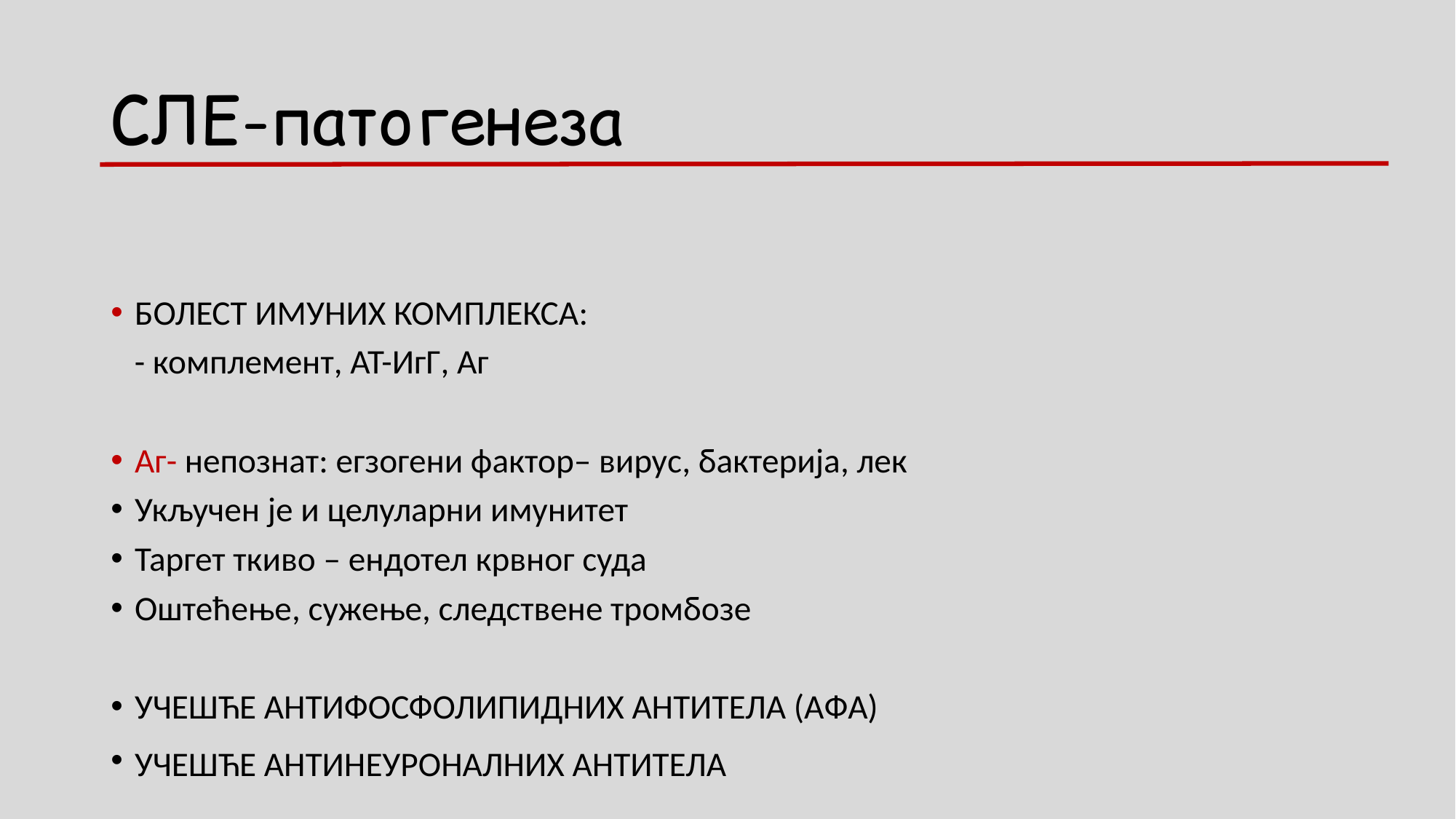

# СЛЕ-патогенеза

БОЛЕСТ ИМУНИХ КОМПЛЕКСА:
   - комплемент, AT-ИгГ, Aг

Aг- непознат: егзогени фактор– вирус, бактерија, лек
Укључен је и целуларни имунитет
Таргет ткиво – ендотел крвног суда
Оштећење, сужење, следствене тромбозе

УЧЕШЋЕ АНТИФОСФОЛИПИДНИХ АНТИТЕЛА (AФA)
УЧЕШЋЕ АНТИНЕУРОНАЛНИХ АНТИТЕЛА